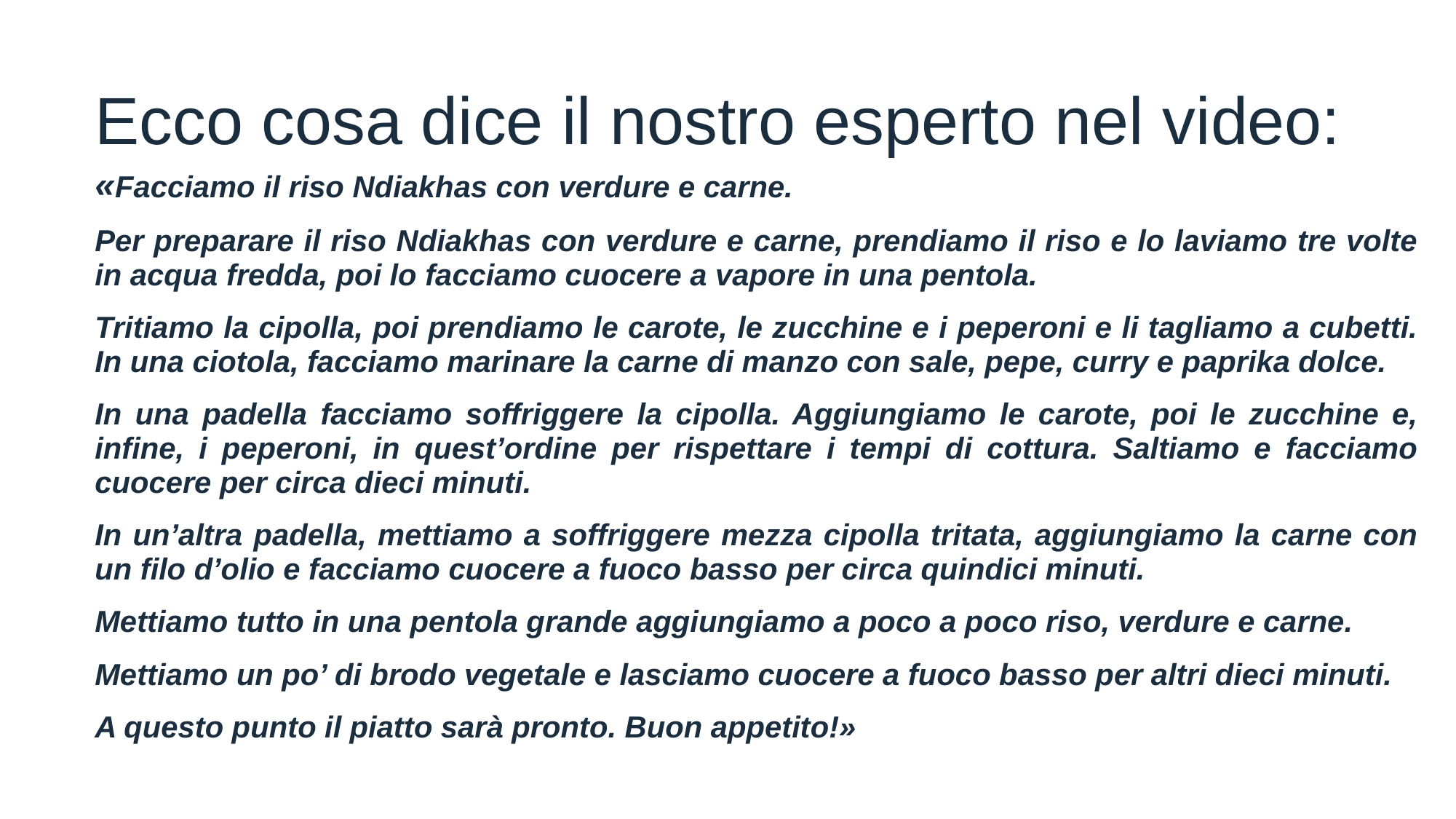

# Ecco cosa dice il nostro esperto nel video:
«Facciamo il riso Ndiakhas con verdure e carne.
Per preparare il riso Ndiakhas con verdure e carne, prendiamo il riso e lo laviamo tre volte in acqua fredda, poi lo facciamo cuocere a vapore in una pentola.
Tritiamo la cipolla, poi prendiamo le carote, le zucchine e i peperoni e li tagliamo a cubetti. In una ciotola, facciamo marinare la carne di manzo con sale, pepe, curry e paprika dolce.
In una padella facciamo soffriggere la cipolla. Aggiungiamo le carote, poi le zucchine e, infine, i peperoni, in quest’ordine per rispettare i tempi di cottura. Saltiamo e facciamo cuocere per circa dieci minuti.
In un’altra padella, mettiamo a soffriggere mezza cipolla tritata, aggiungiamo la carne con un filo d’olio e facciamo cuocere a fuoco basso per circa quindici minuti.
Mettiamo tutto in una pentola grande aggiungiamo a poco a poco riso, verdure e carne.
Mettiamo un po’ di brodo vegetale e lasciamo cuocere a fuoco basso per altri dieci minuti.
A questo punto il piatto sarà pronto. Buon appetito!»